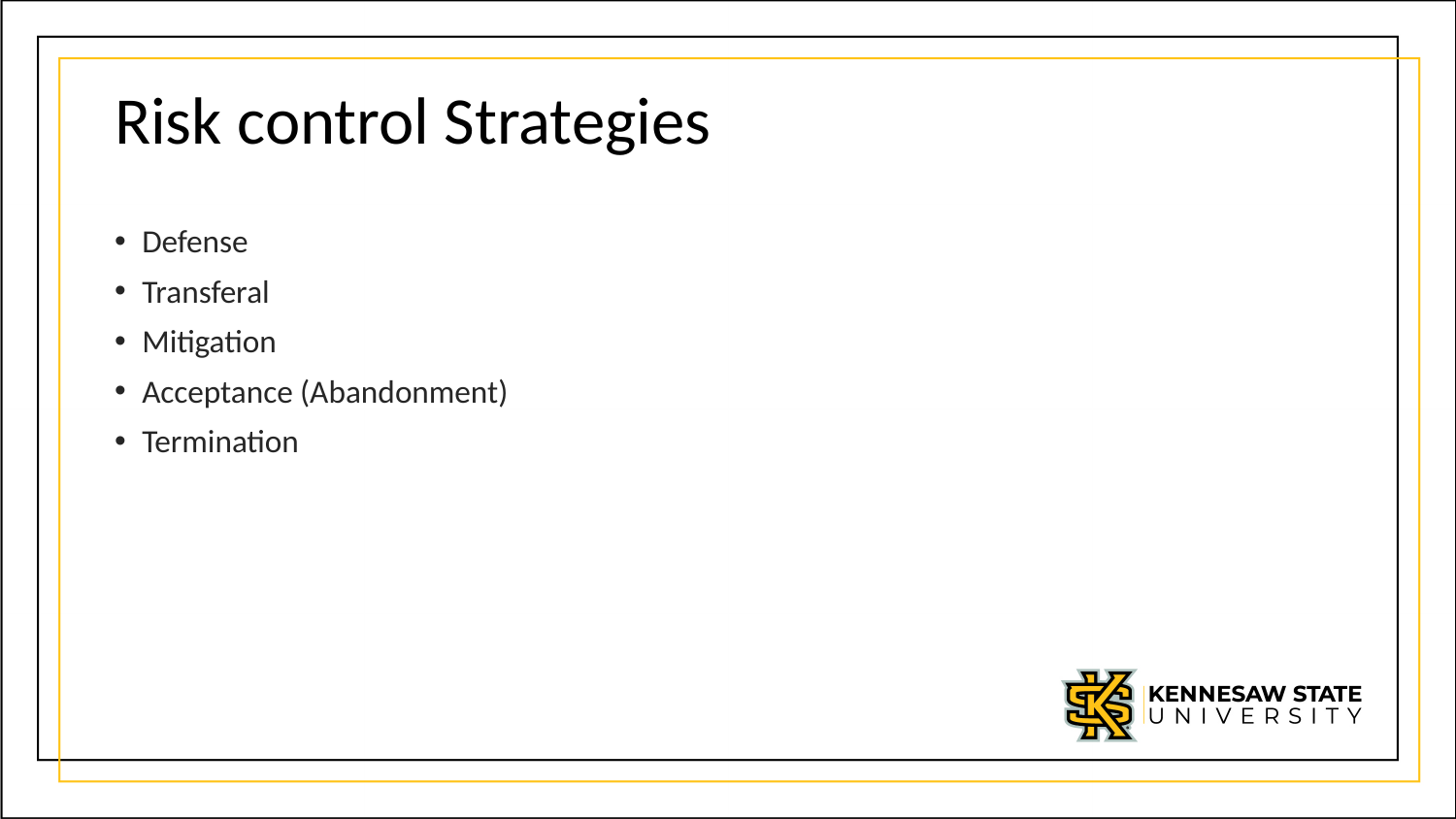

# Risk control Strategies
Defense
Transferal
Mitigation
Acceptance (Abandonment)
Termination